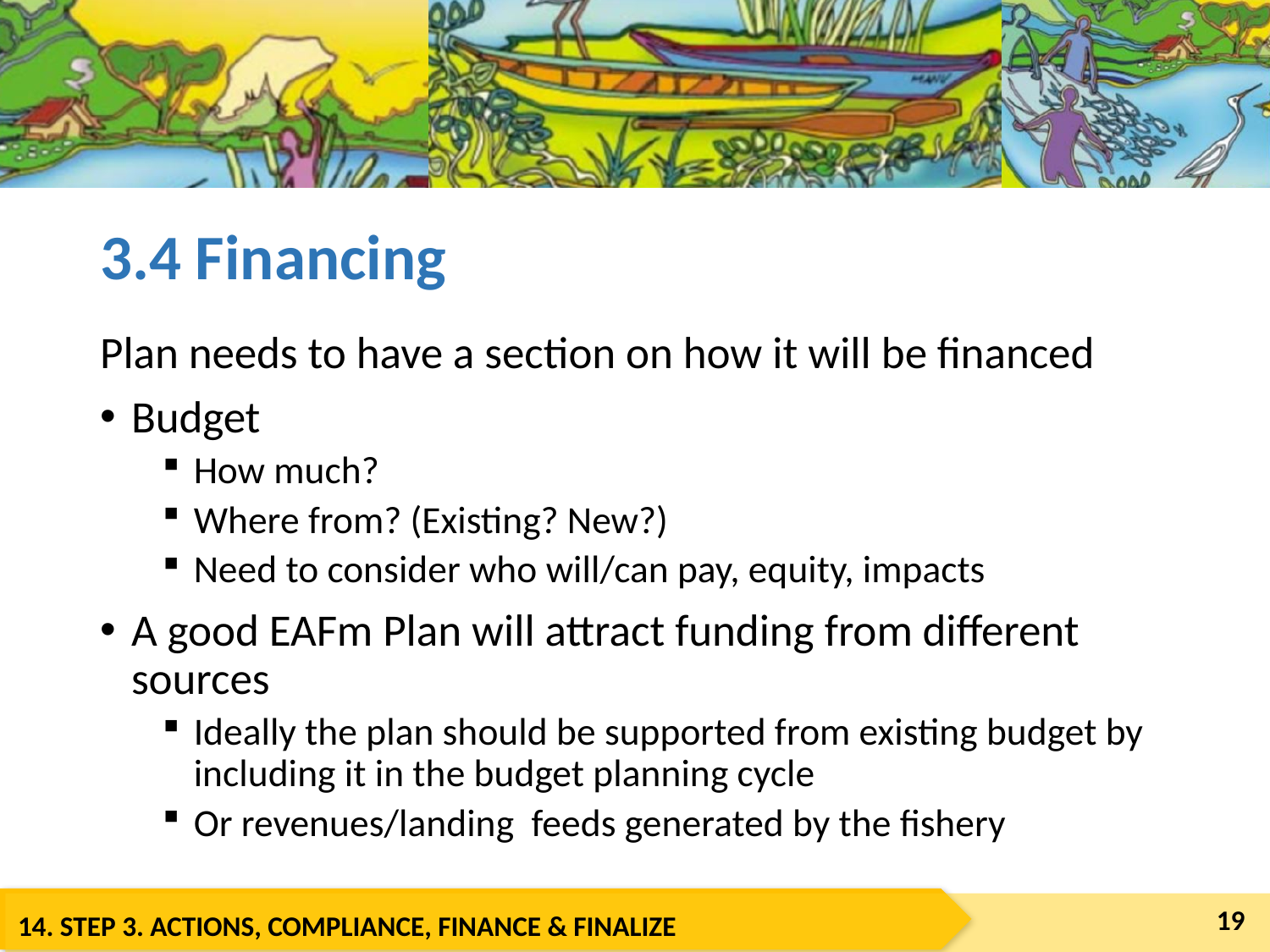

# 3.4 Financing
Plan needs to have a section on how it will be financed
Budget
How much?
Where from? (Existing? New?)
Need to consider who will/can pay, equity, impacts
A good EAFm Plan will attract funding from different sources
Ideally the plan should be supported from existing budget by including it in the budget planning cycle
Or revenues/landing  feeds generated by the fishery
19